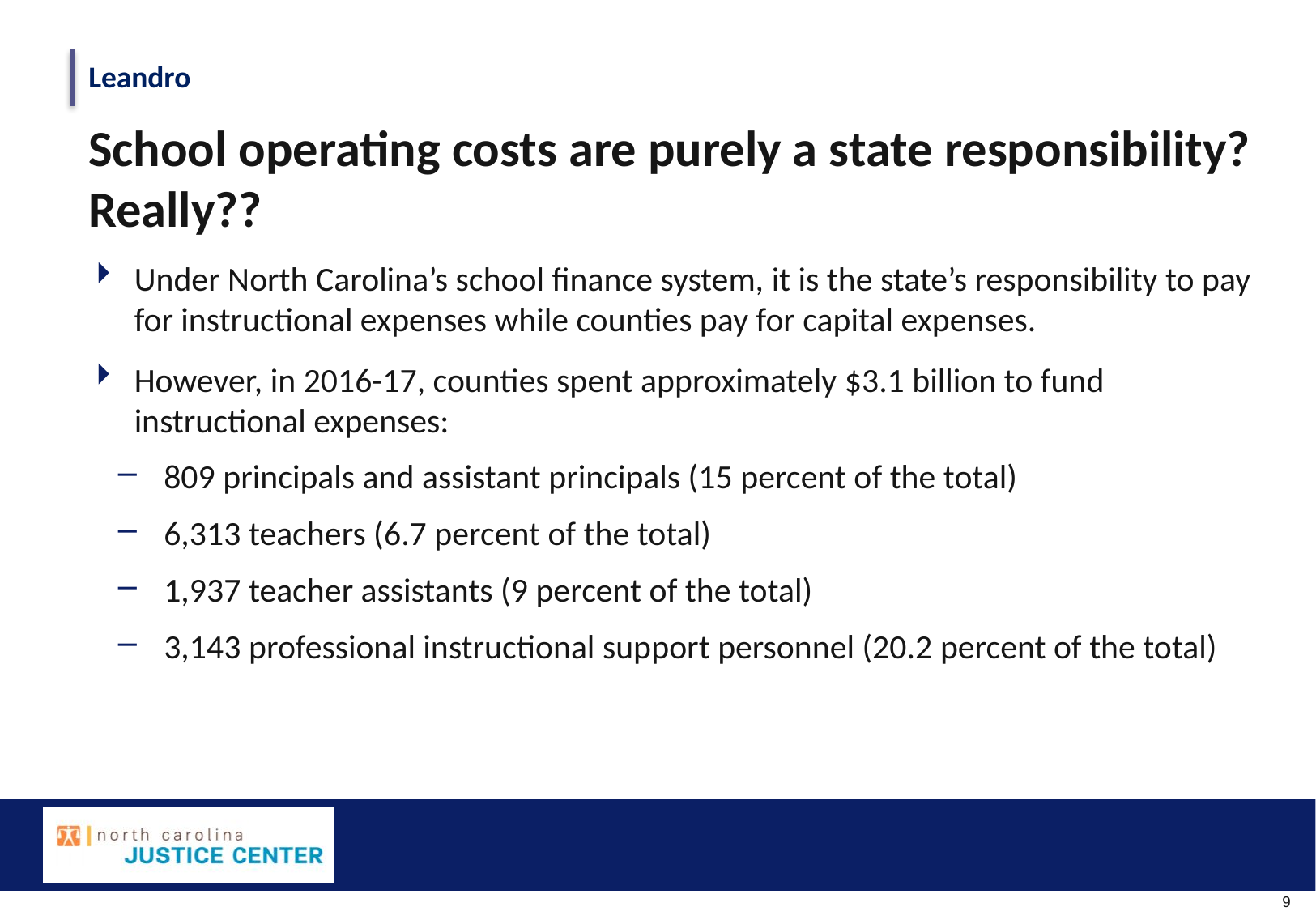

Leandro
School operating costs are purely a state responsibility? Really??
Under North Carolina’s school finance system, it is the state’s responsibility to pay for instructional expenses while counties pay for capital expenses.
However, in 2016-17, counties spent approximately $3.1 billion to fund instructional expenses:
809 principals and assistant principals (15 percent of the total)
6,313 teachers (6.7 percent of the total)
1,937 teacher assistants (9 percent of the total)
3,143 professional instructional support personnel (20.2 percent of the total)